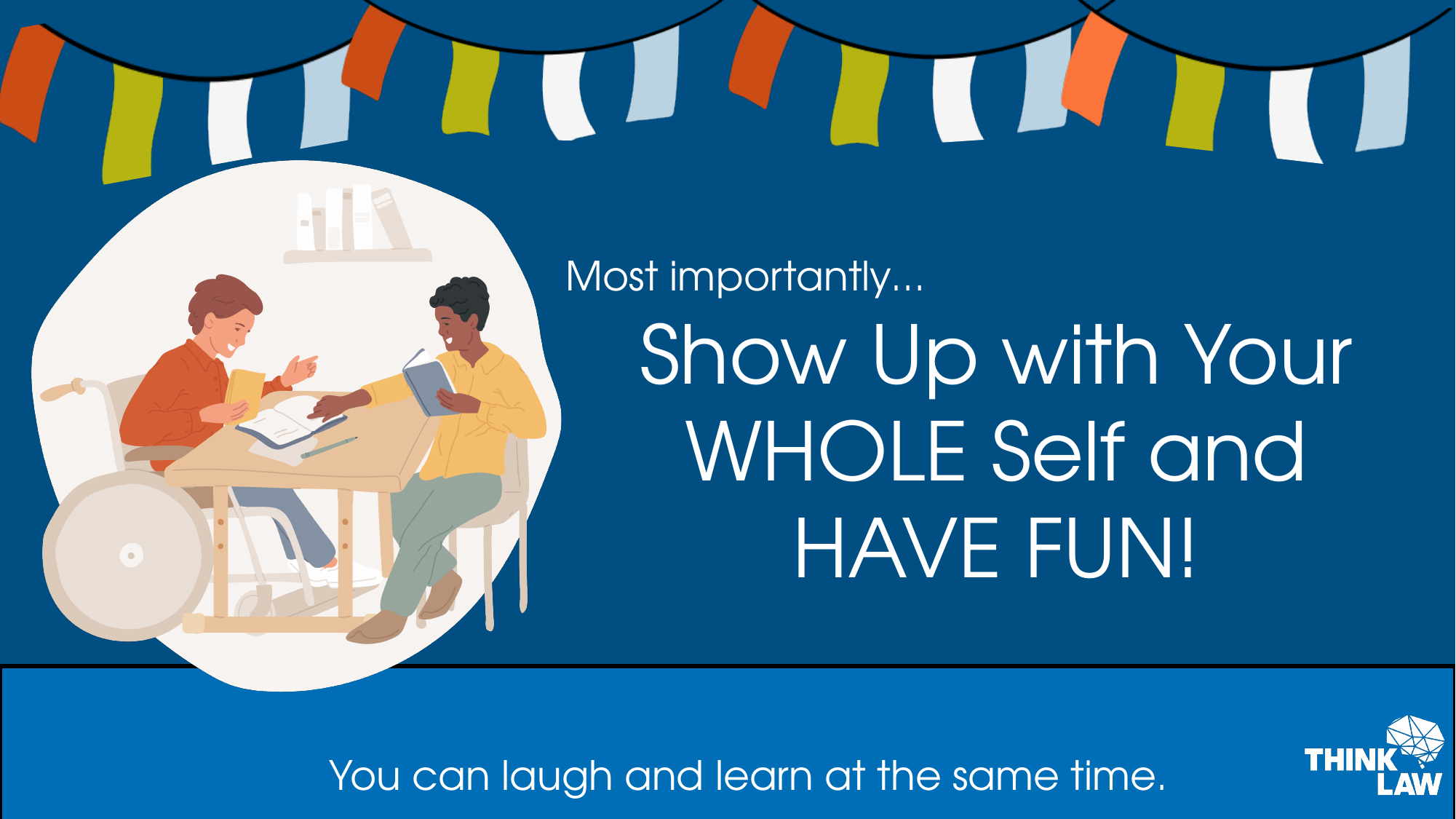

Most importantly…
Show Up with Your WHOLE Self and
HAVE FUN!

You can laugh and learn at the same time.